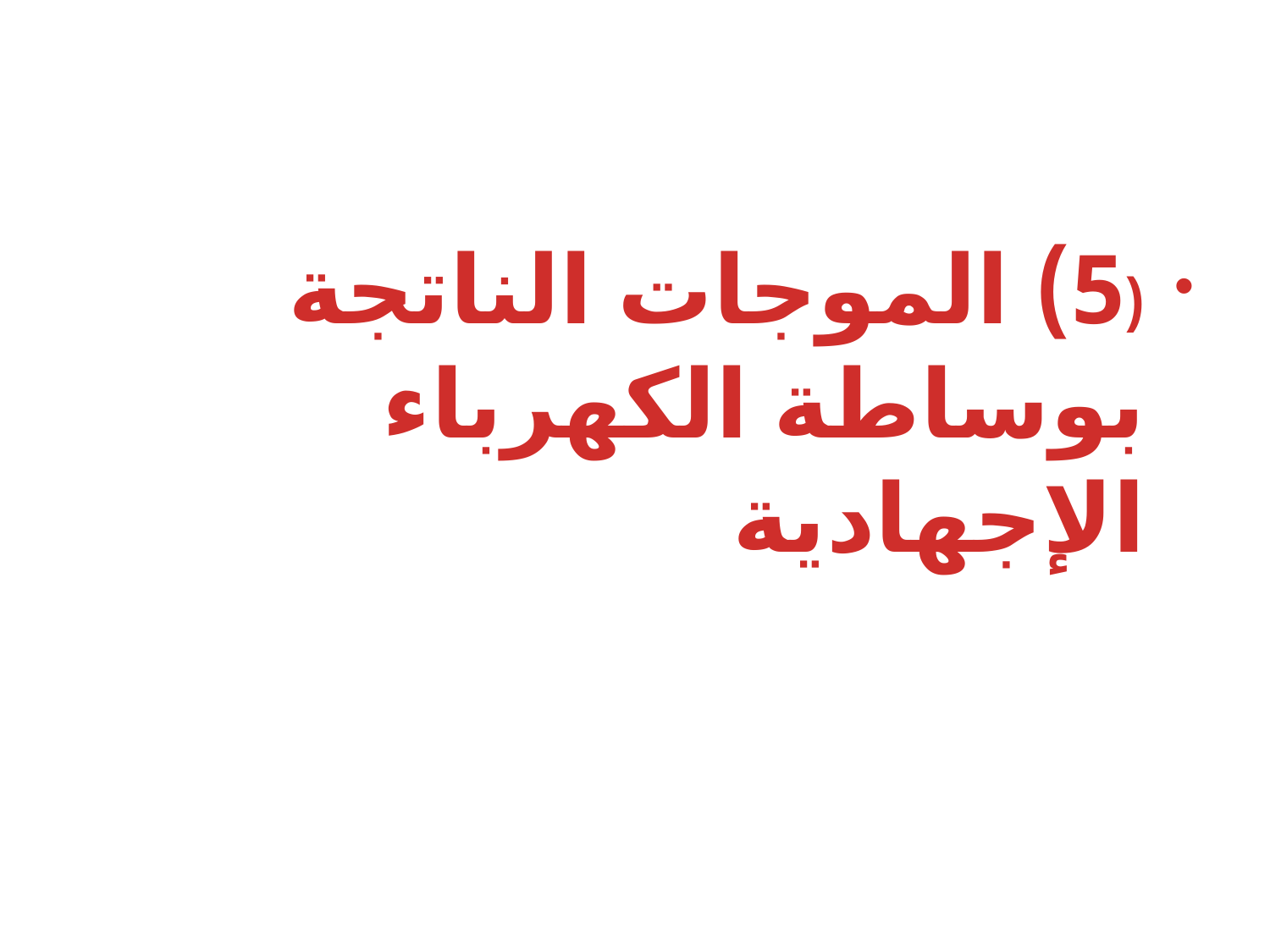

#
(5) الموجات الناتجة بوساطة الكهرباء الإجهادية